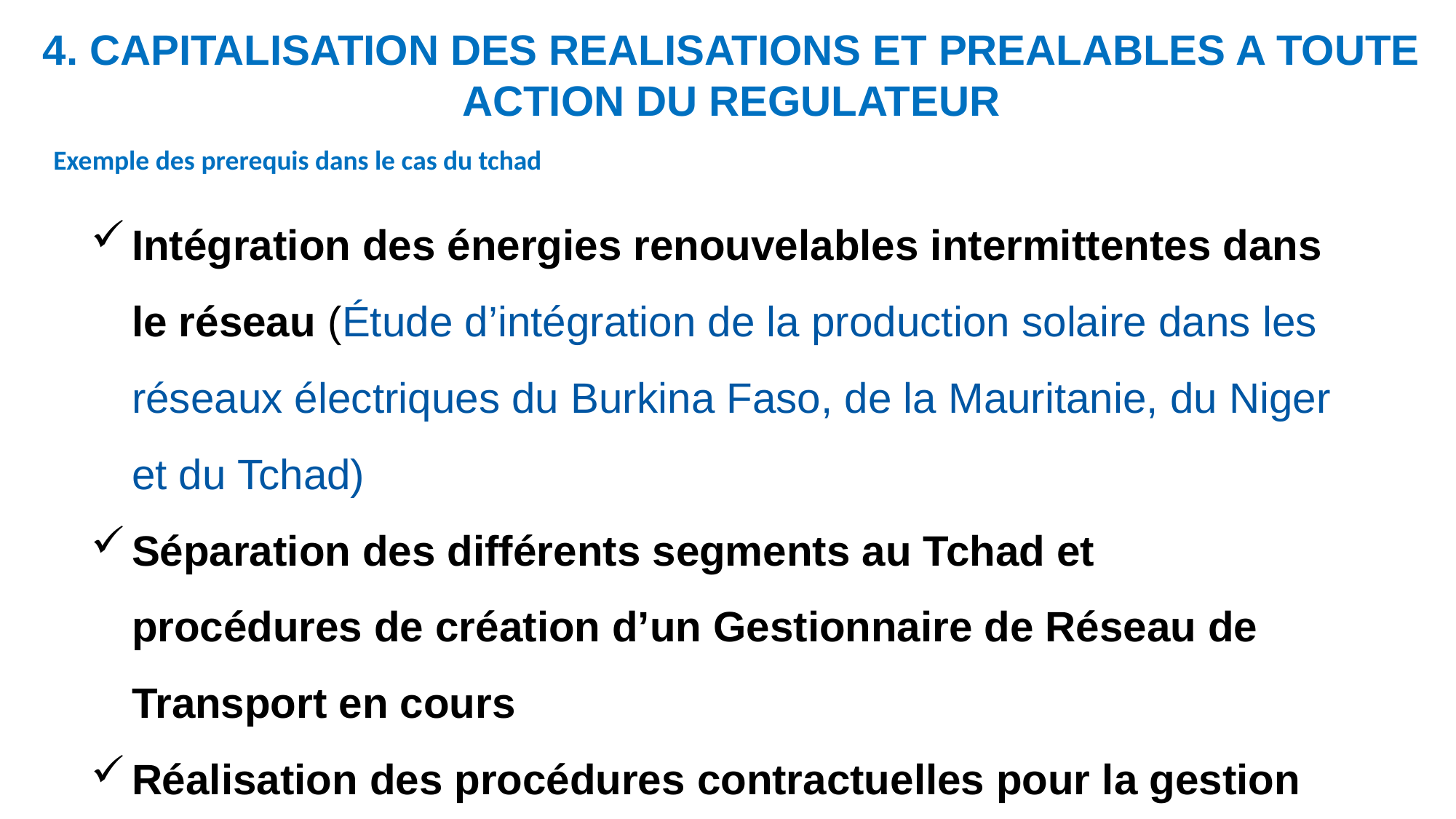

4. CAPITALISATION DES REALISATIONS ET PREALABLES A TOUTE ACTION DU REGULATEUR
Exemple des prerequis dans le cas du tchad

Intégration des énergies renouvelables intermittentes dans le réseau (Étude d’intégration de la production solaire dans les réseaux électriques du Burkina Faso, de la Mauritanie, du Niger et du Tchad)
Séparation des différents segments au Tchad et procédures de création d’un Gestionnaire de Réseau de Transport en cours
Réalisation des procédures contractuelles pour la gestion des PPP
Réalisation des procédures de détermination du RMA et des outils de tarification